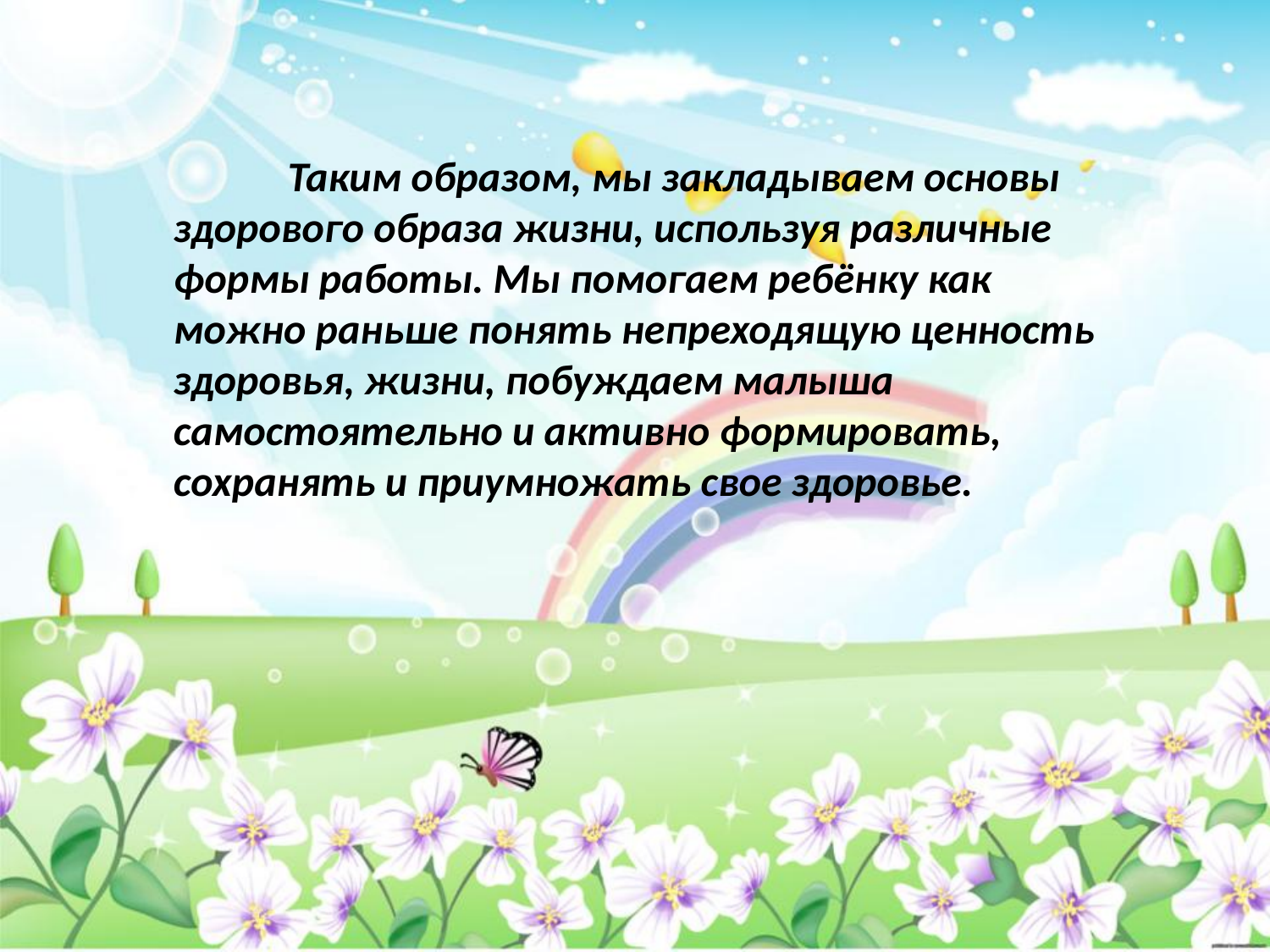

Таким образом, мы закладываем основы здорового образа жизни, используя различные формы работы. Мы помогаем ребёнку как можно раньше понять непреходящую ценность здоровья, жизни, побуждаем малыша самостоятельно и активно формировать, сохранять и приумножать свое здоровье.